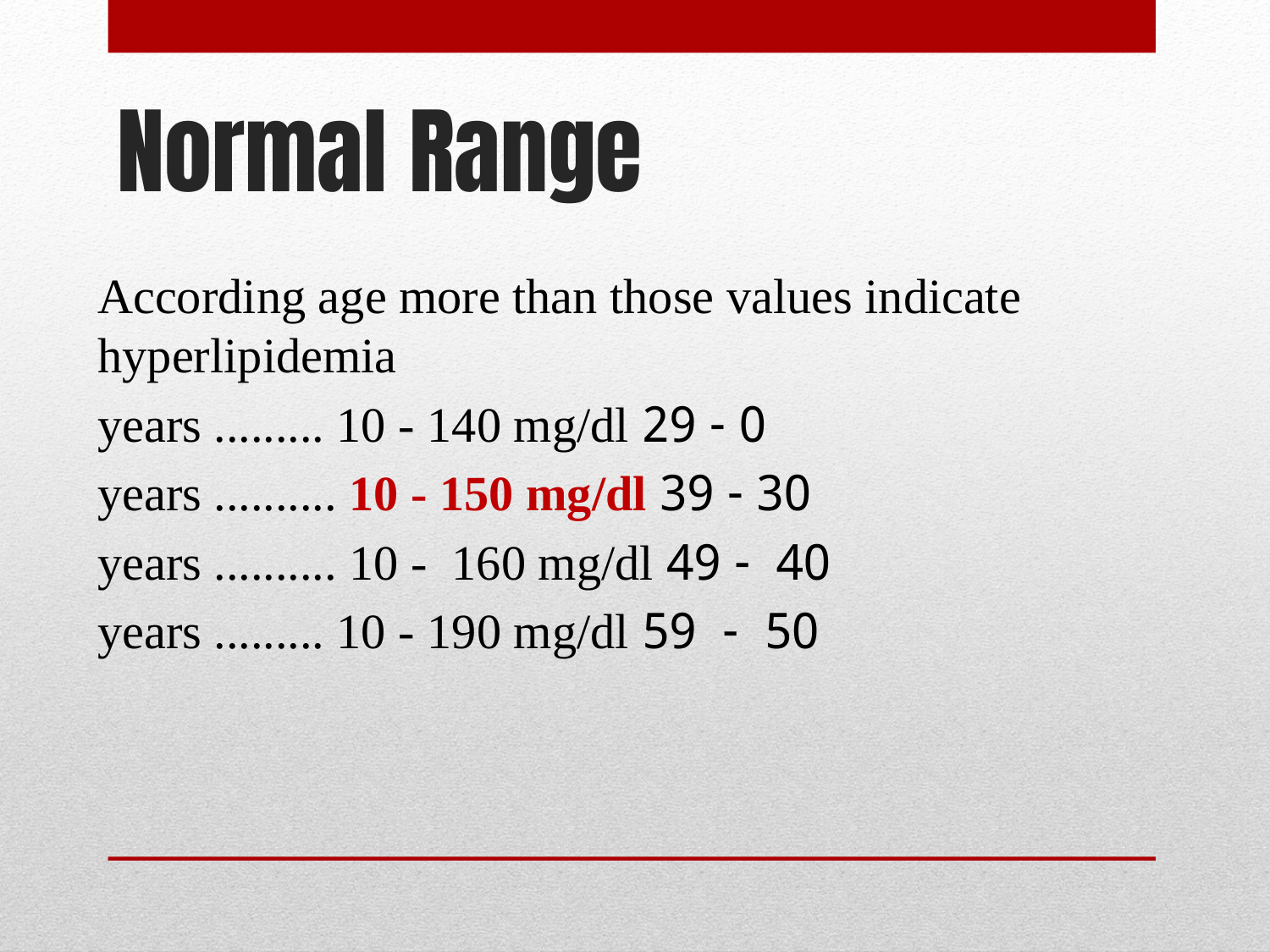

# Normal Range
According age more than those values indicate hyperlipidemia
 0 - 29 years ......... 10 - 140 mg/dl
30 - 39 years .......... 10 - 150 mg/dl
40  - 49 years .......... 10 -  160 mg/dl
50  -  59 years ......... 10 - 190 mg/dl